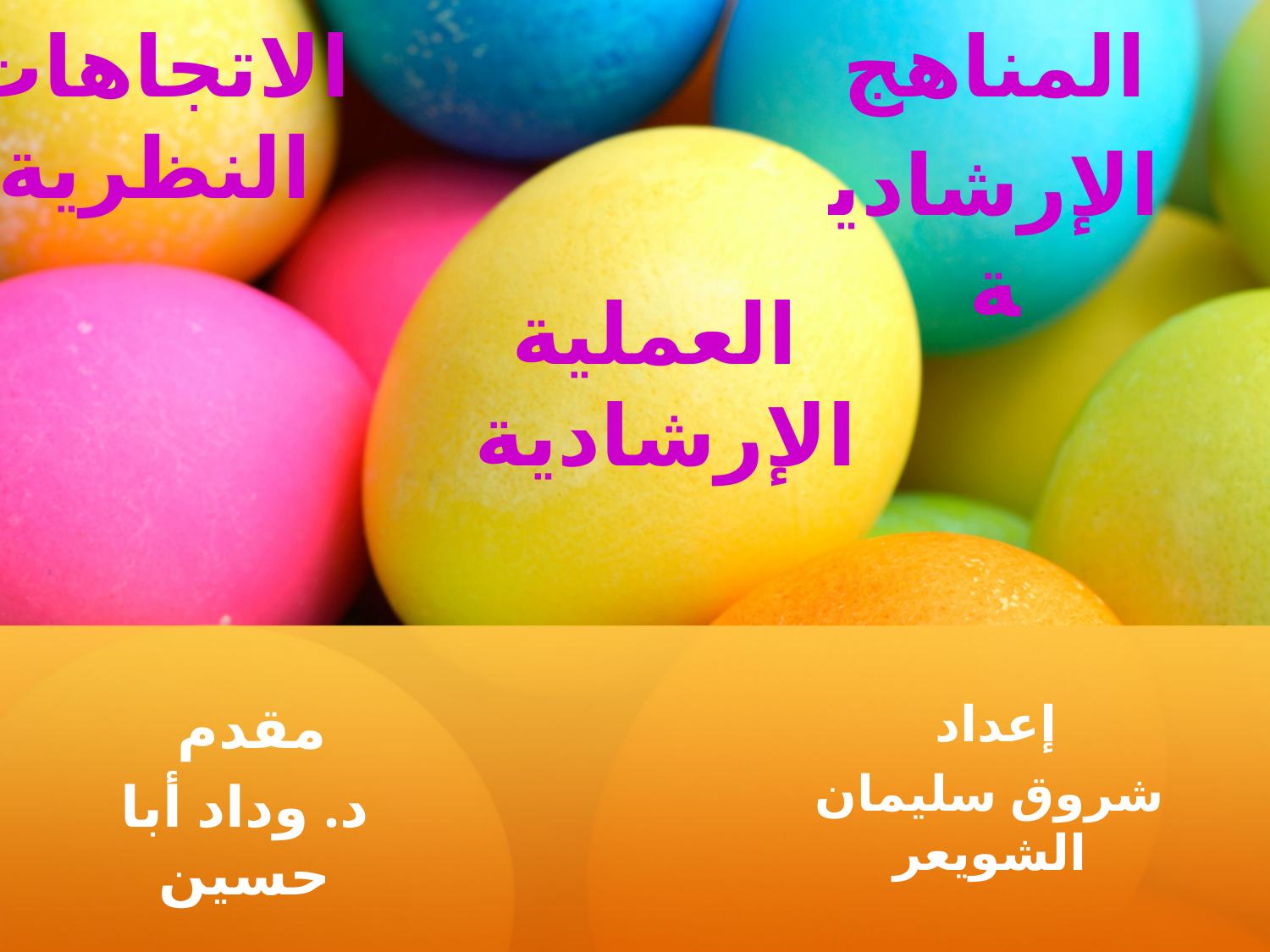

الاتجاهات النظرية
المناهج
الإرشادية
العملية الإرشادية
مقدم
د. وداد أبا حسين
إعداد
شروق سليمان الشويعر